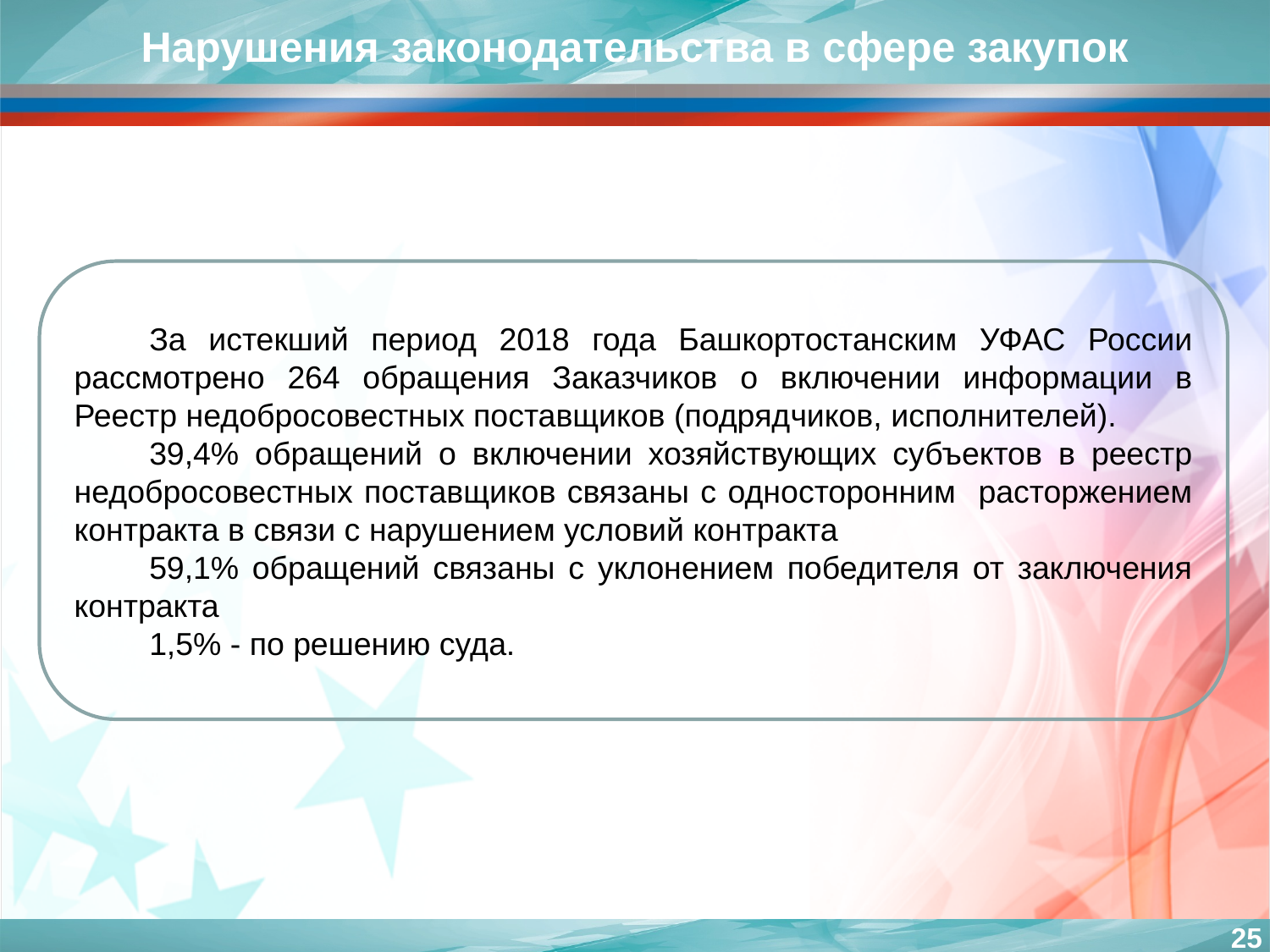

Нарушения законодательства в сфере закупок
За истекший период 2018 года Башкортостанским УФАС России рассмотрено 264 обращения Заказчиков о включении информации в Реестр недобросовестных поставщиков (подрядчиков, исполнителей).
39,4% обращений о включении хозяйствующих субъектов в реестр недобросовестных поставщиков связаны с односторонним  расторжением контракта в связи с нарушением условий контракта
59,1% обращений связаны с уклонением победителя от заключения контракта
1,5% - по решению суда.
25